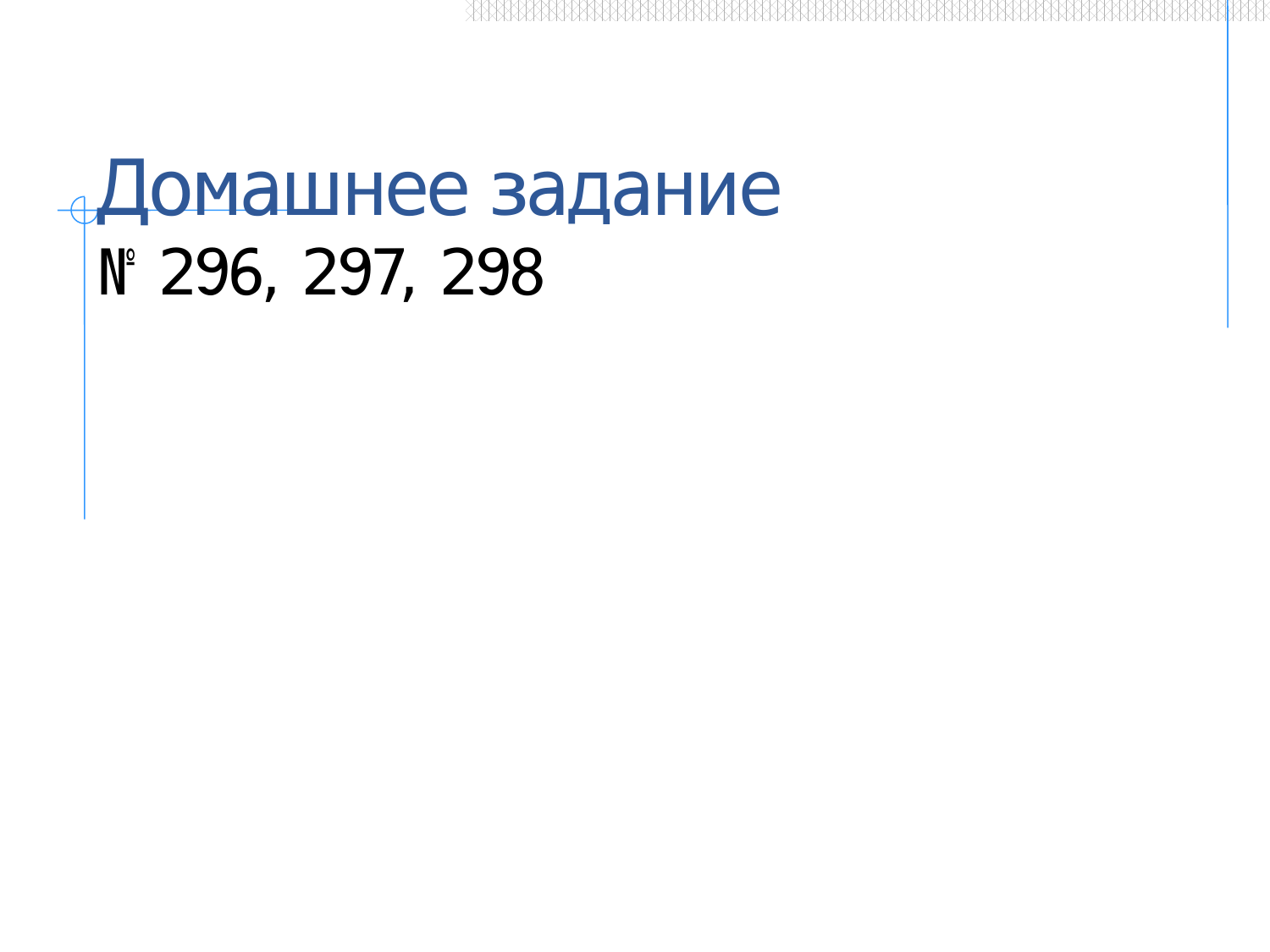

# Домашнее задание № 296, 297, 298